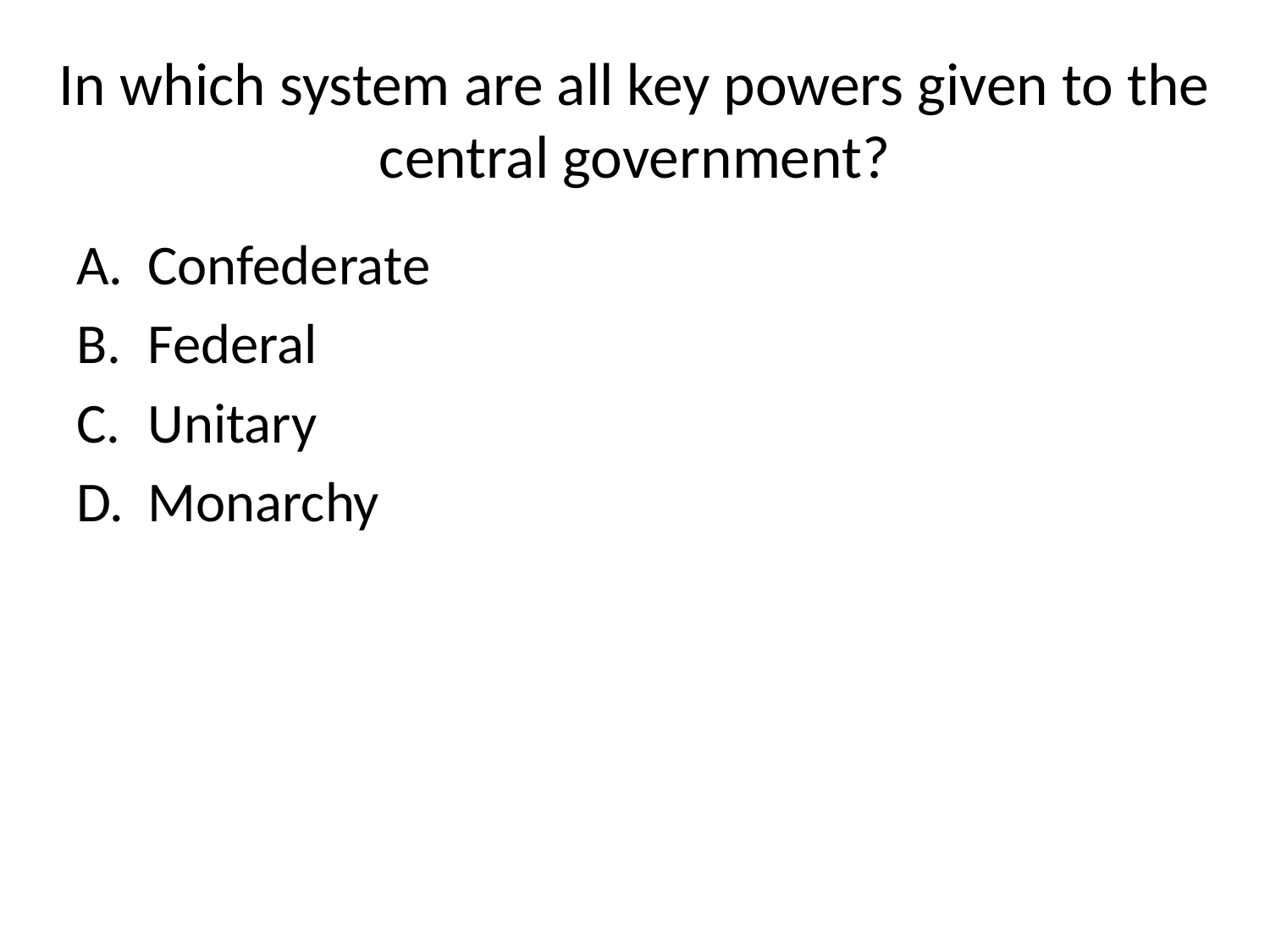

# In which system are all key powers given to the central government?
Confederate
Federal
Unitary
Monarchy